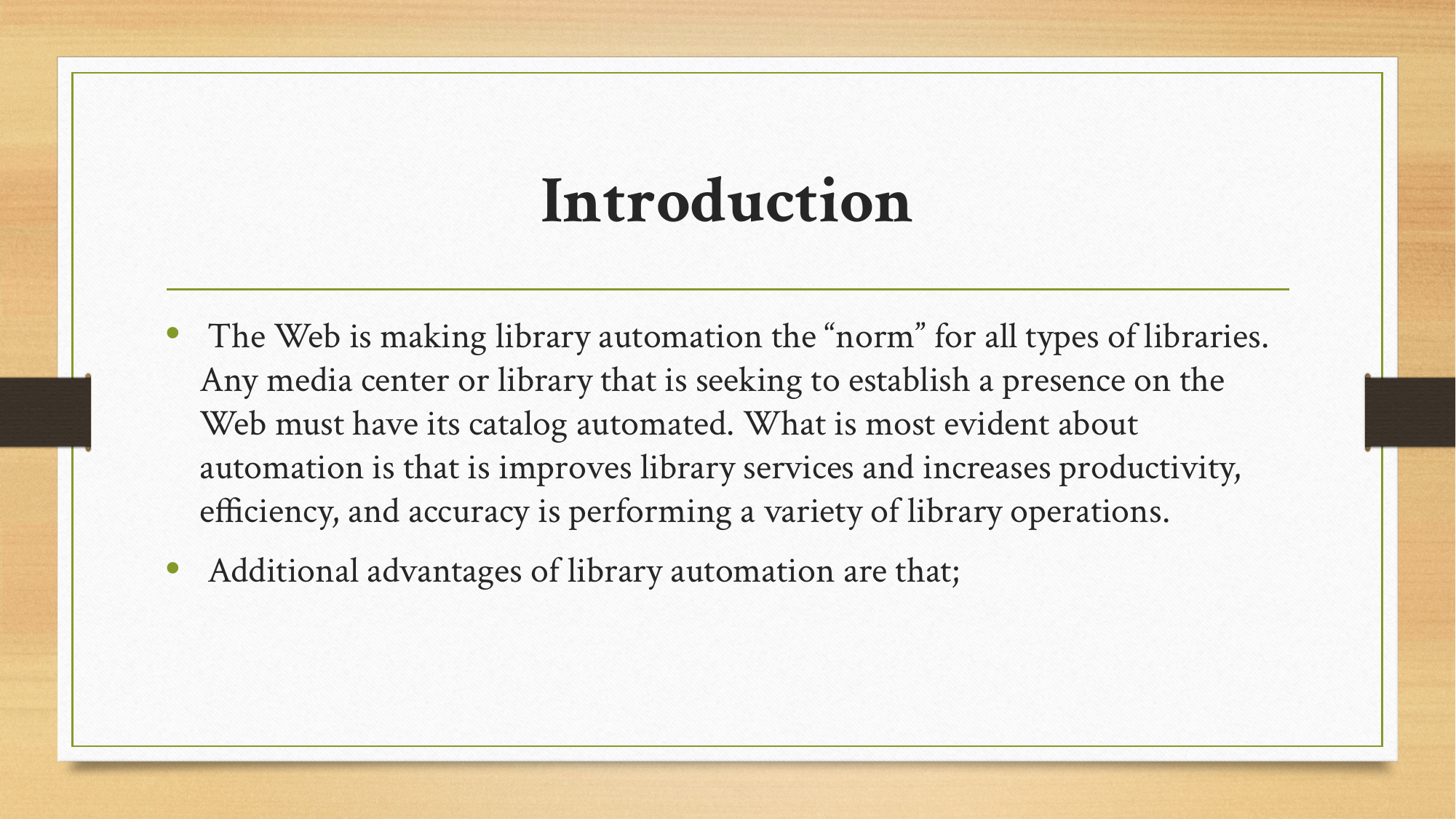

# Introduction
 The Web is making library automation the “norm” for all types of libraries. Any media center or library that is seeking to establish a presence on the Web must have its catalog automated. What is most evident about automation is that is improves library services and increases productivity, efficiency, and accuracy is performing a variety of library operations.
 Additional advantages of library automation are that;